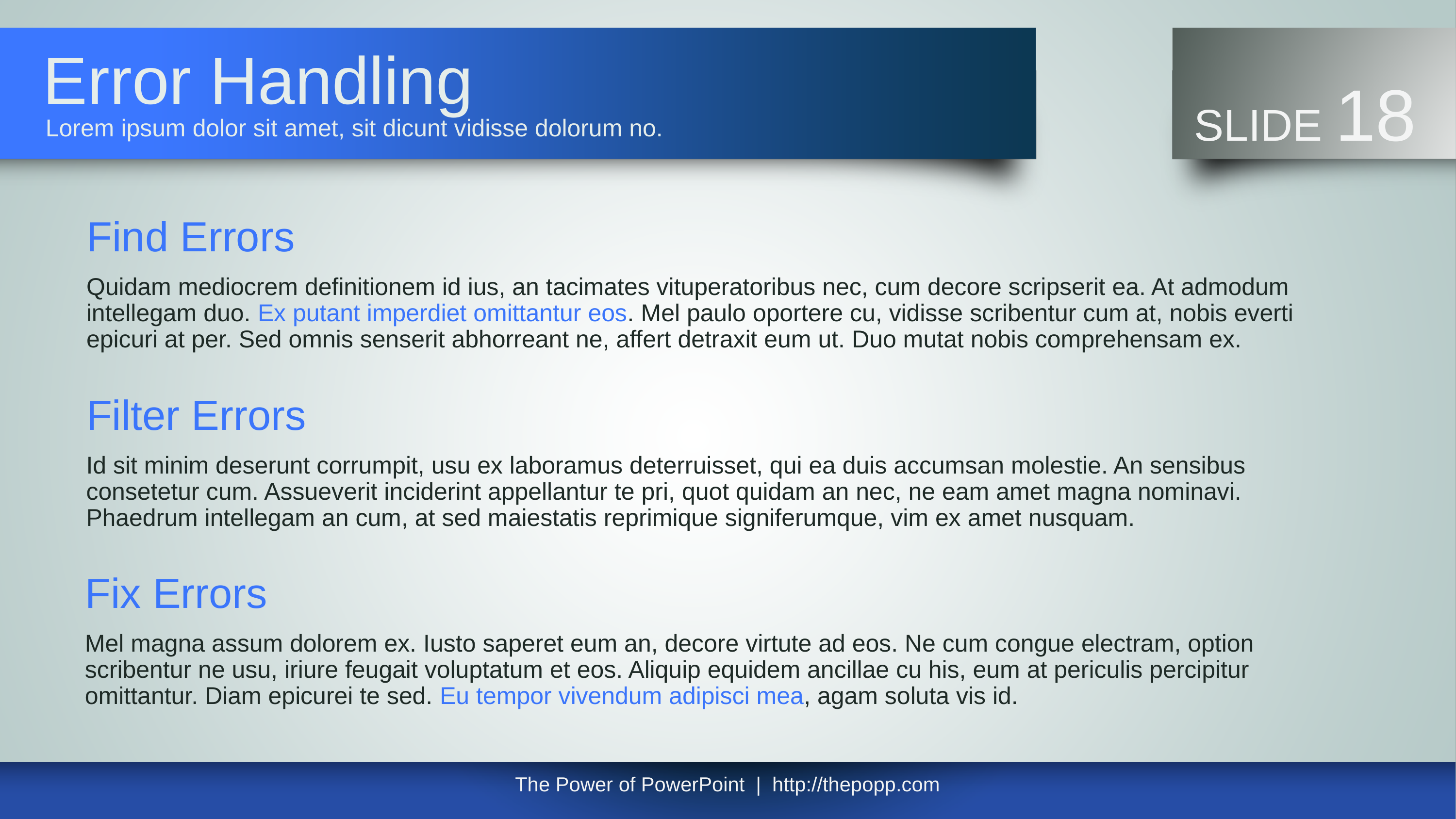

# Error Handling
 SLIDE 18
Lorem ipsum dolor sit amet, sit dicunt vidisse dolorum no.

Find Errors
Quidam mediocrem definitionem id ius, an tacimates vituperatoribus nec, cum decore scripserit ea. At admodum intellegam duo. Ex putant imperdiet omittantur eos. Mel paulo oportere cu, vidisse scribentur cum at, nobis everti epicuri at per. Sed omnis senserit abhorreant ne, affert detraxit eum ut. Duo mutat nobis comprehensam ex.
Filter Errors
Id sit minim deserunt corrumpit, usu ex laboramus deterruisset, qui ea duis accumsan molestie. An sensibus consetetur cum. Assueverit inciderint appellantur te pri, quot quidam an nec, ne eam amet magna nominavi. Phaedrum intellegam an cum, at sed maiestatis reprimique signiferumque, vim ex amet nusquam.
Fix Errors
Mel magna assum dolorem ex. Iusto saperet eum an, decore virtute ad eos. Ne cum congue electram, option scribentur ne usu, iriure feugait voluptatum et eos. Aliquip equidem ancillae cu his, eum at periculis percipitur omittantur. Diam epicurei te sed. Eu tempor vivendum adipisci mea, agam soluta vis id.
The Power of PowerPoint  |  http://thepopp.com